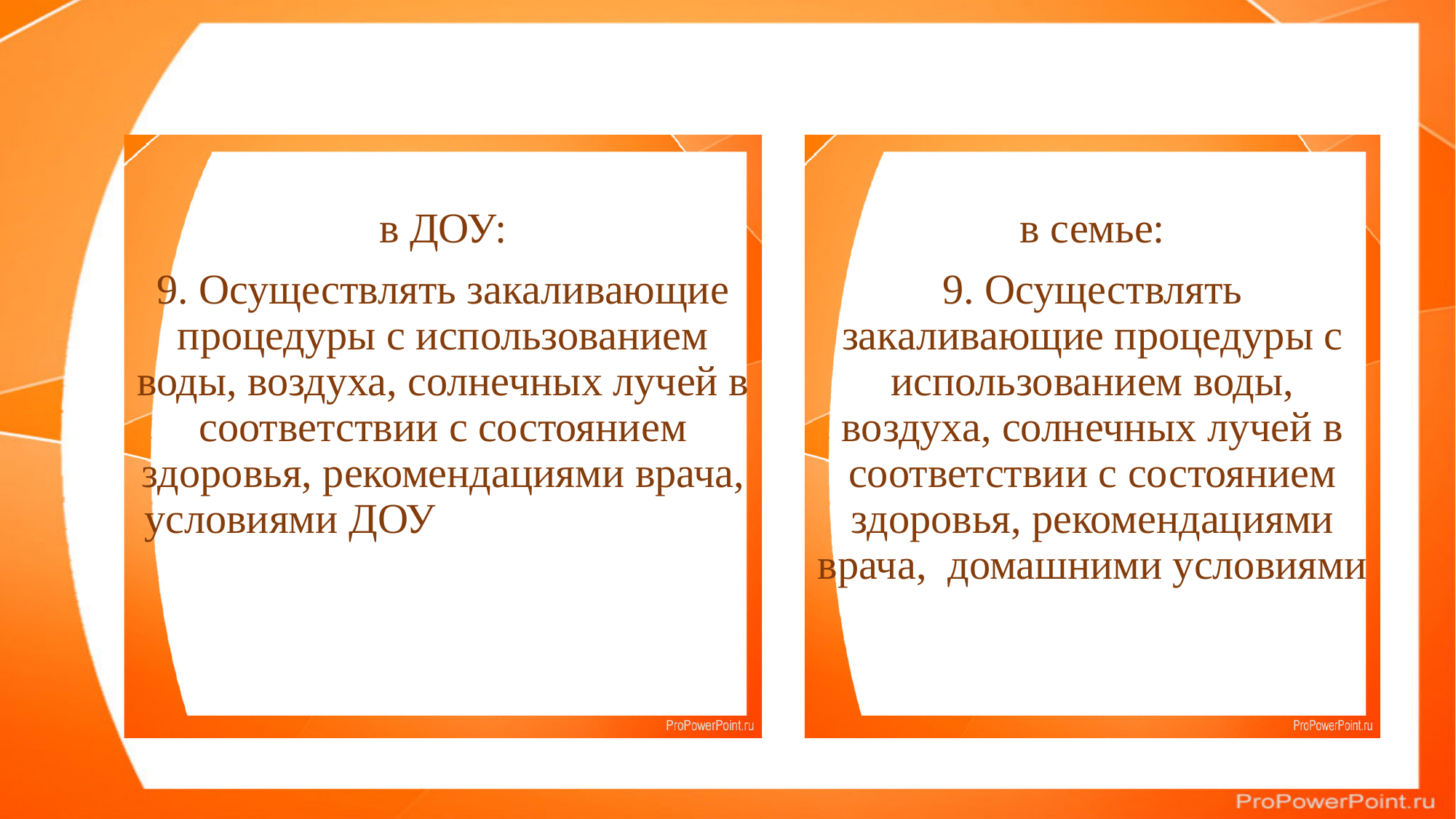

в ДОУ:
9. Осуществлять закаливающие процедуры с использованием воды, воздуха, солнечных лучей в соответствии с состоянием здоровья, рекомендациями врача, условиями ДОУ

в семье:
9. Осуществлять закаливающие процедуры с использованием воды, воздуха, солнечных лучей в соответствии с состоянием здоровья, рекомендациями врача,  домашними условиями